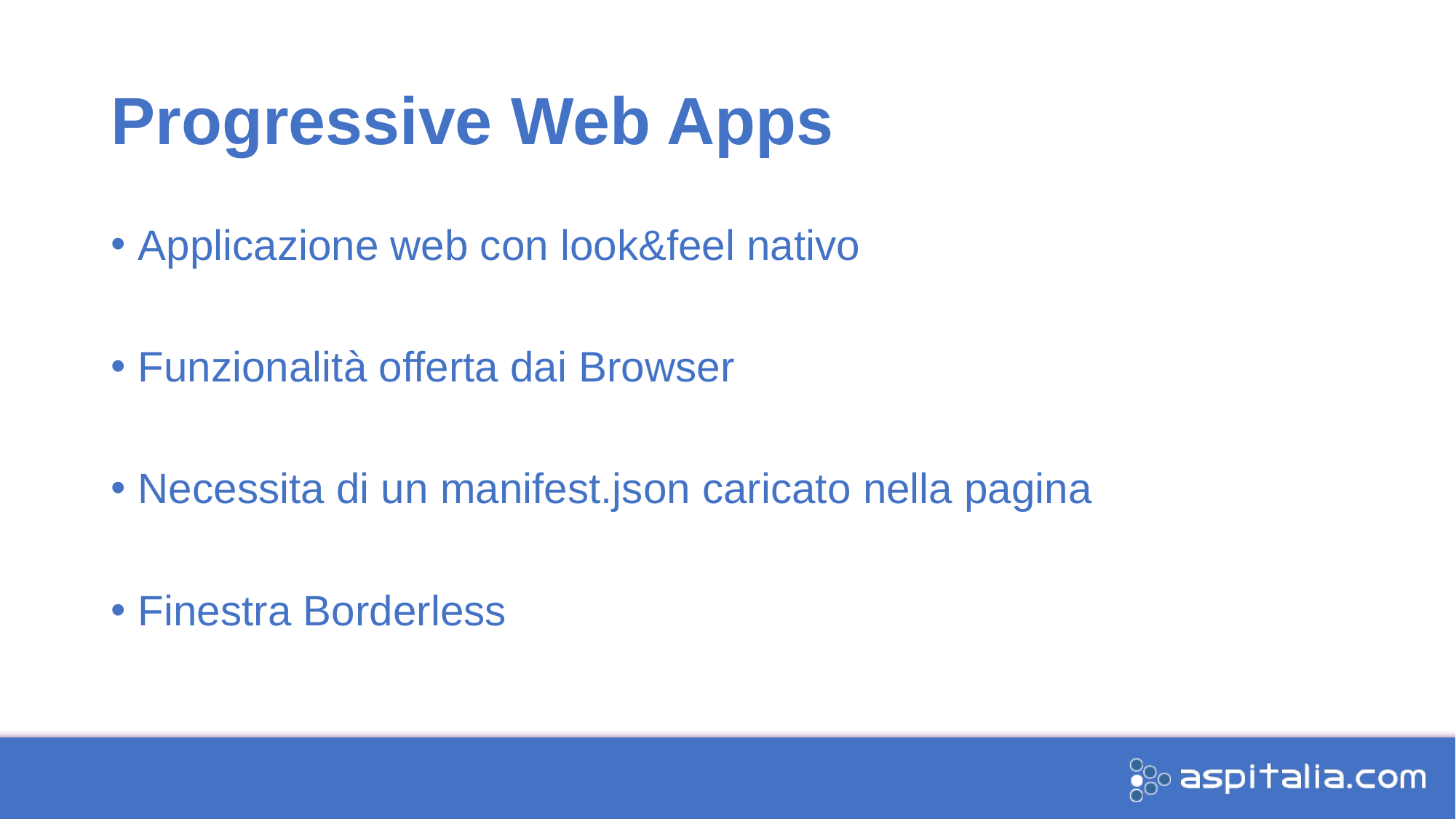

# Progressive Web Apps
Applicazione web con look&feel nativo

Funzionalità offerta dai Browser

Necessita di un manifest.json caricato nella pagina

Finestra Borderless